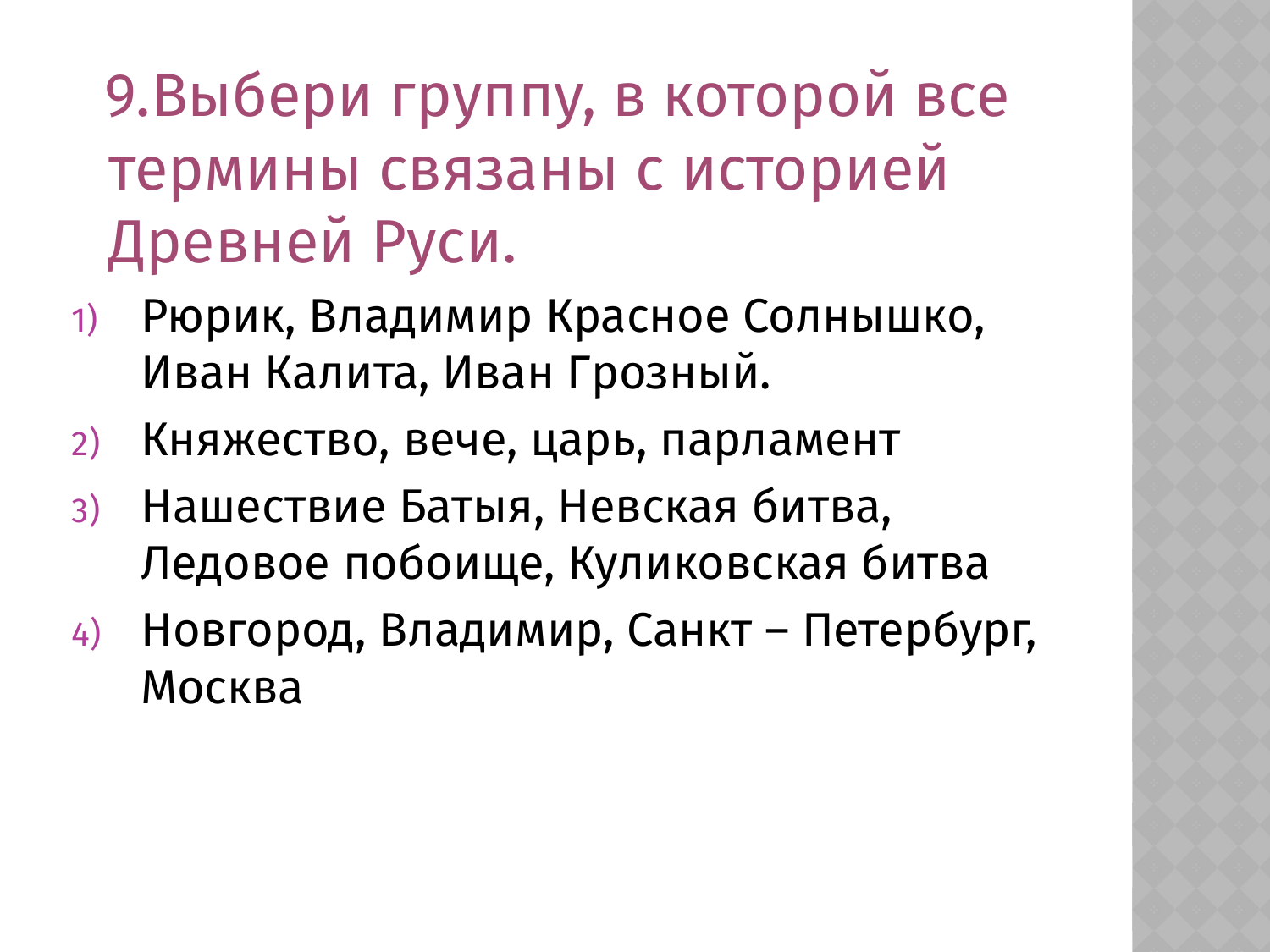

9.Выбери группу, в которой все термины связаны с историей Древней Руси.
Рюрик, Владимир Красное Солнышко, Иван Калита, Иван Грозный.
Княжество, вече, царь, парламент
Нашествие Батыя, Невская битва, Ледовое побоище, Куликовская битва
Новгород, Владимир, Санкт – Петербург, Москва